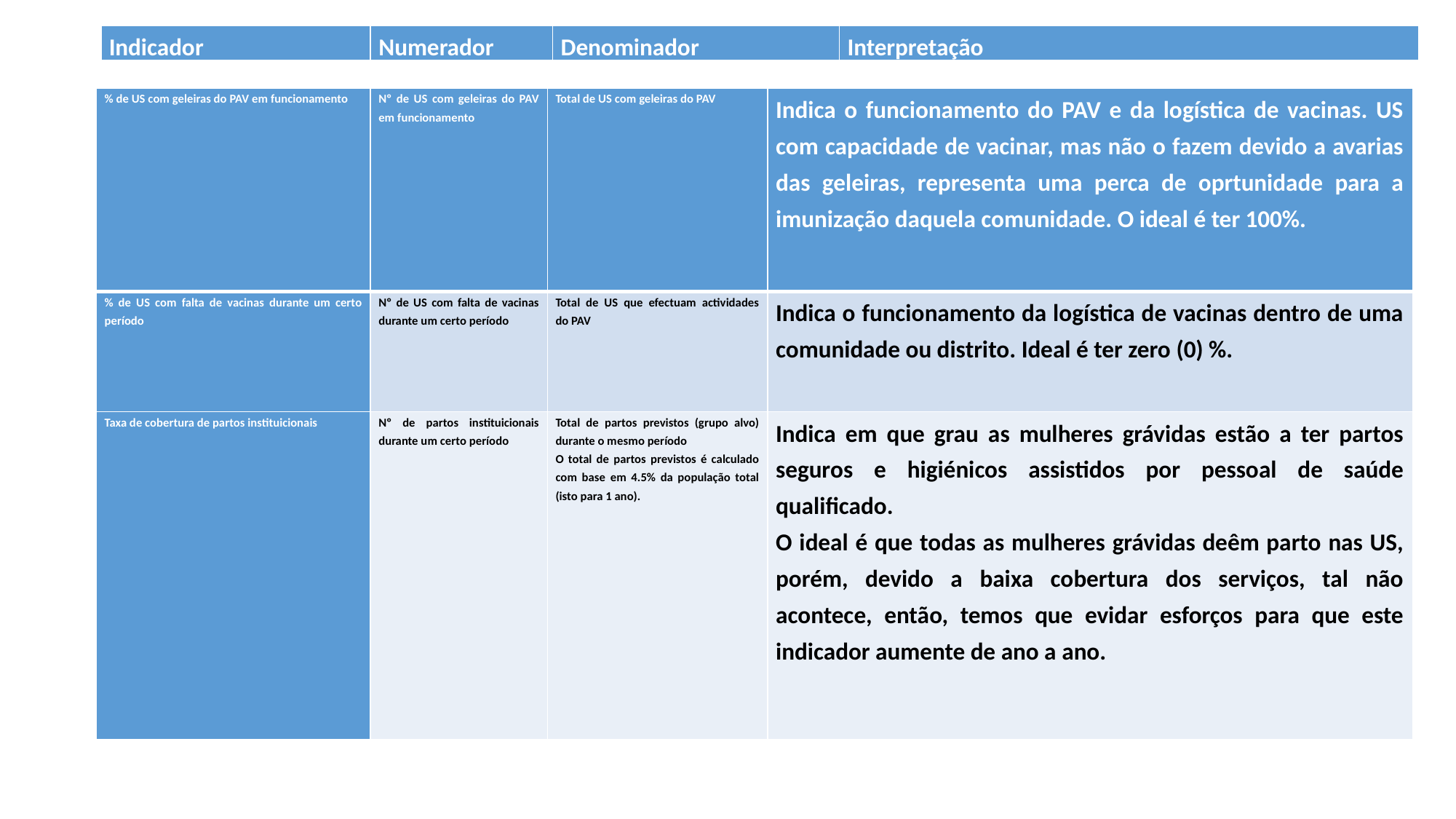

| Indicador | Numerador | Denominador | Interpretação |
| --- | --- | --- | --- |
| % de US com geleiras do PAV em funcionamento | Nº de US com geleiras do PAV em funcionamento | Total de US com geleiras do PAV | Indica o funcionamento do PAV e da logística de vacinas. US com capacidade de vacinar, mas não o fazem devido a avarias das geleiras, representa uma perca de oprtunidade para a imunização daquela comunidade. O ideal é ter 100%. |
| --- | --- | --- | --- |
| % de US com falta de vacinas durante um certo período | Nº de US com falta de vacinas durante um certo período | Total de US que efectuam actividades do PAV | Indica o funcionamento da logística de vacinas dentro de uma comunidade ou distrito. Ideal é ter zero (0) %. |
| Taxa de cobertura de partos instituicionais | Nº de partos instituicionais durante um certo período | Total de partos previstos (grupo alvo) durante o mesmo período O total de partos previstos é calculado com base em 4.5% da população total (isto para 1 ano). | Indica em que grau as mulheres grávidas estão a ter partos seguros e higiénicos assistidos por pessoal de saúde qualificado. O ideal é que todas as mulheres grávidas deêm parto nas US, porém, devido a baixa cobertura dos serviços, tal não acontece, então, temos que evidar esforços para que este indicador aumente de ano a ano. |